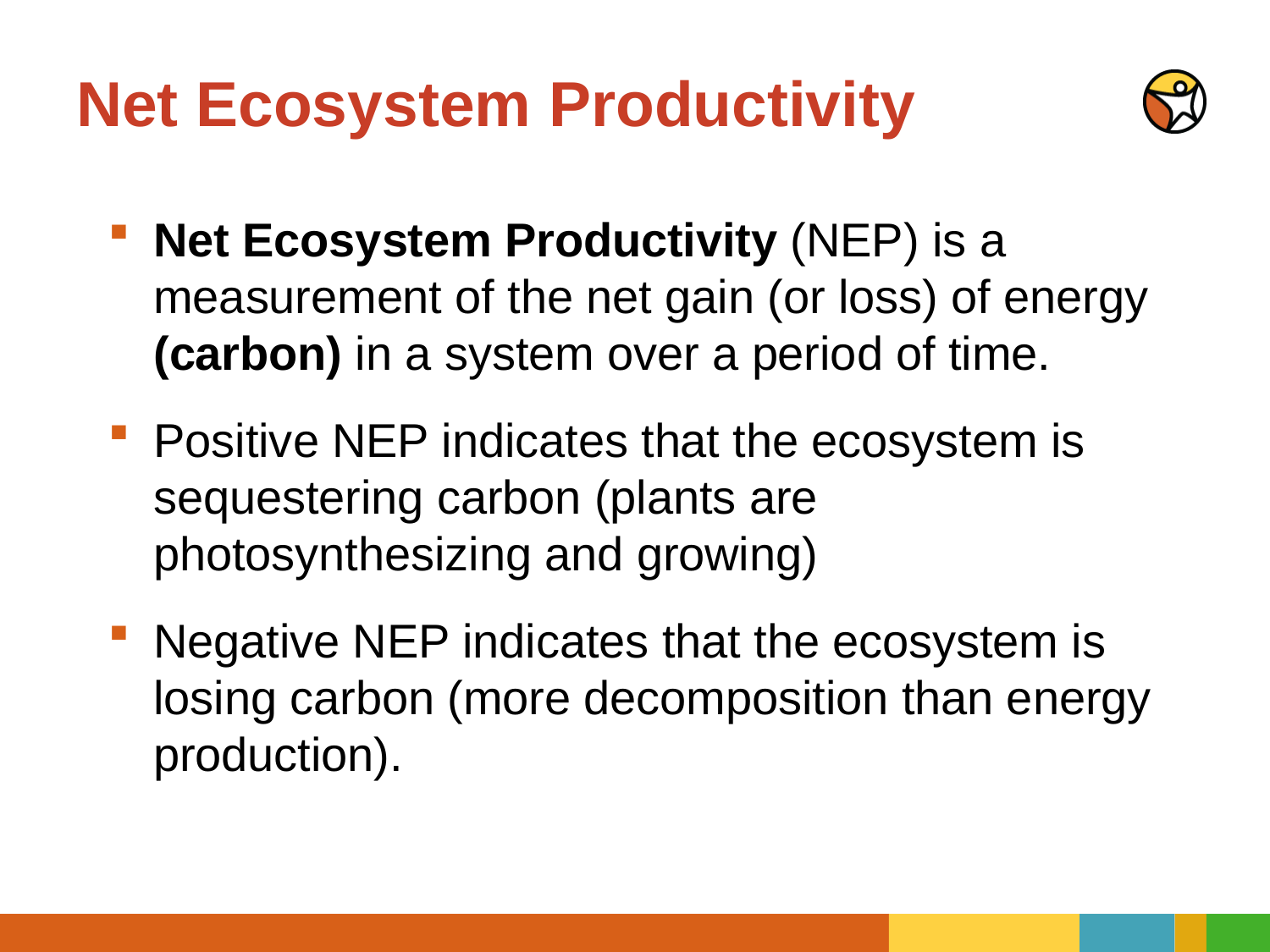

# Net Ecosystem Productivity
Net Ecosystem Productivity (NEP) is a measurement of the net gain (or loss) of energy (carbon) in a system over a period of time.
Positive NEP indicates that the ecosystem is sequestering carbon (plants are photosynthesizing and growing)
Negative NEP indicates that the ecosystem is losing carbon (more decomposition than energy production).